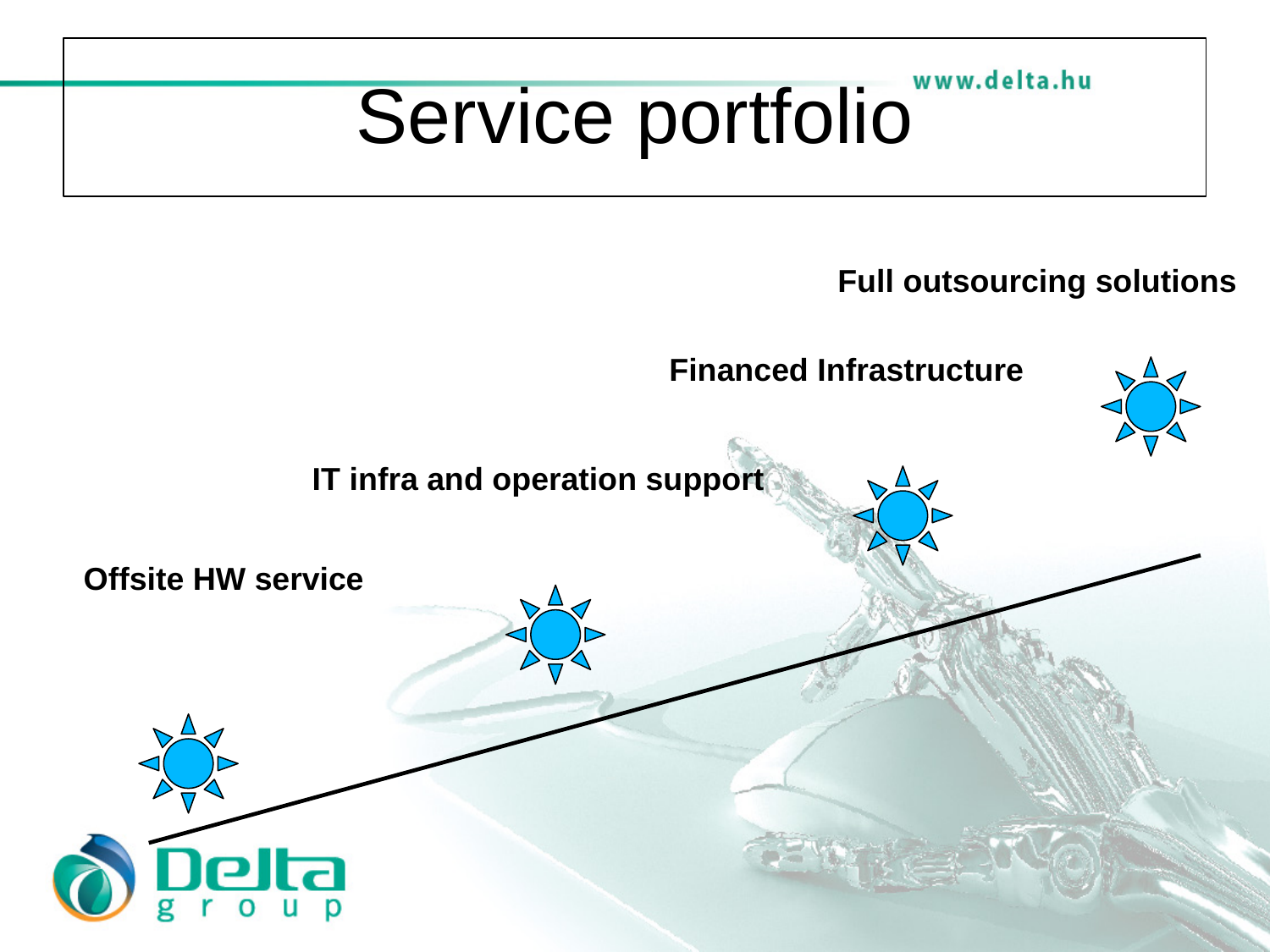

# Service portfolio
Full outsourcing solutions
Financed Infrastructure

IT infra and operation support

Offsite HW service